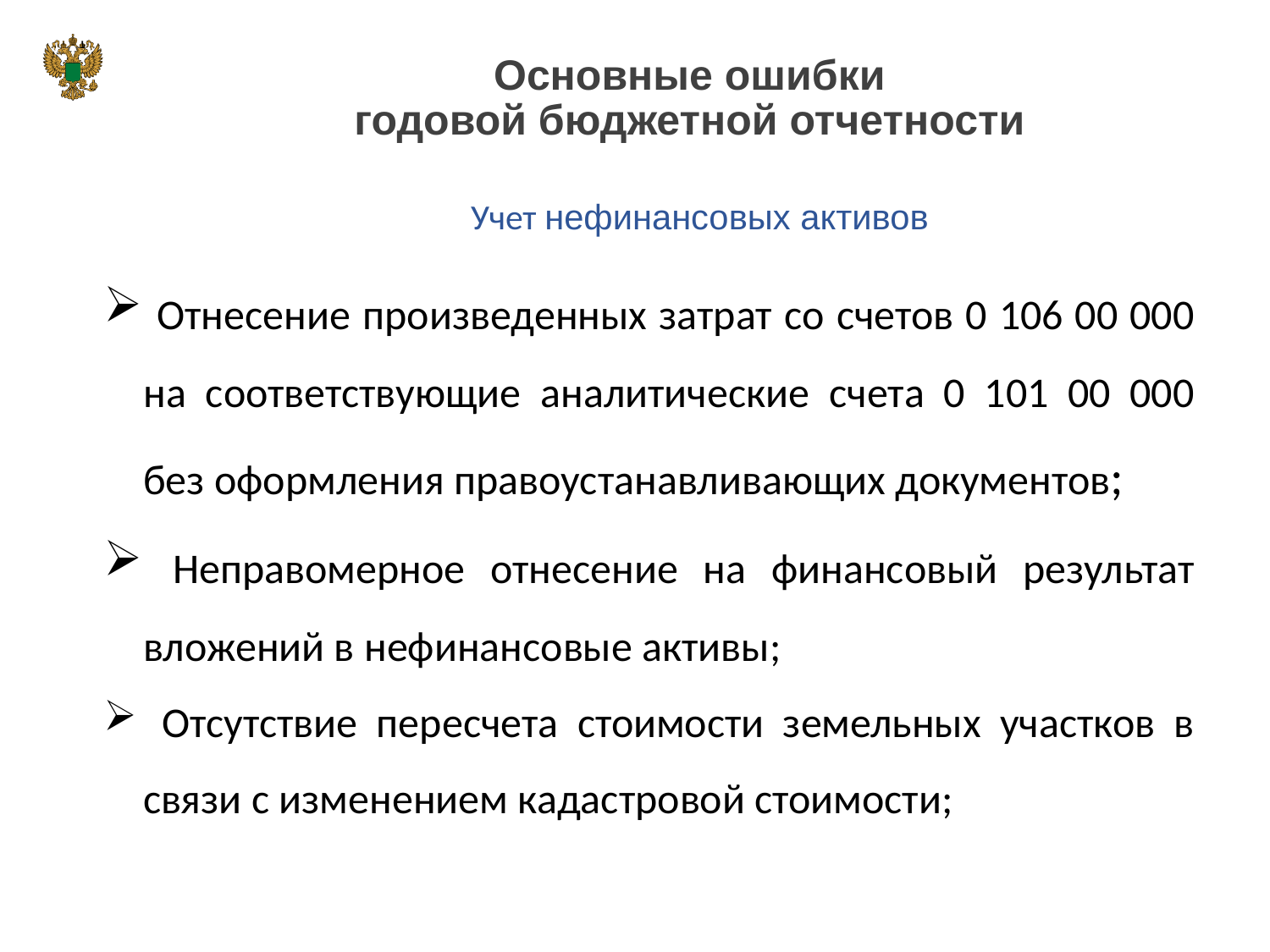

Основные ошибки
годовой бюджетной отчетности
Учет нефинансовых активов
 Отнесение произведенных затрат со счетов 0 106 00 000 на соответствующие аналитические счета 0 101 00 000 без оформления правоустанавливающих документов;
 Неправомерное отнесение на финансовый результат вложений в нефинансовые активы;
 Отсутствие пересчета стоимости земельных участков в связи с изменением кадастровой стоимости;
3